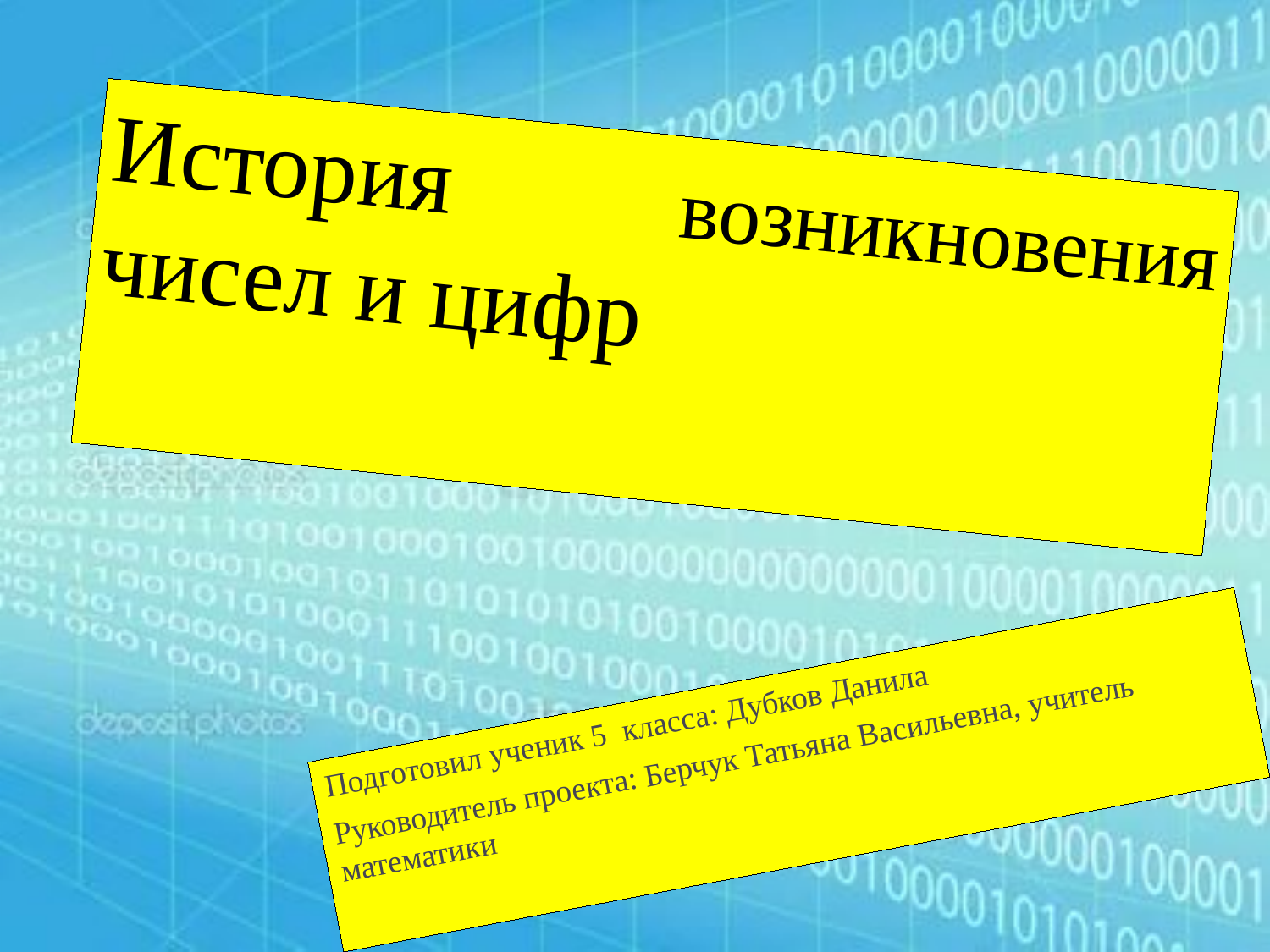

# История возникновения чисел и цифр
Подготовил ученик 5  класса: Дубков Данила
Руководитель проекта: Берчук Татьяна Васильевна, учитель математики